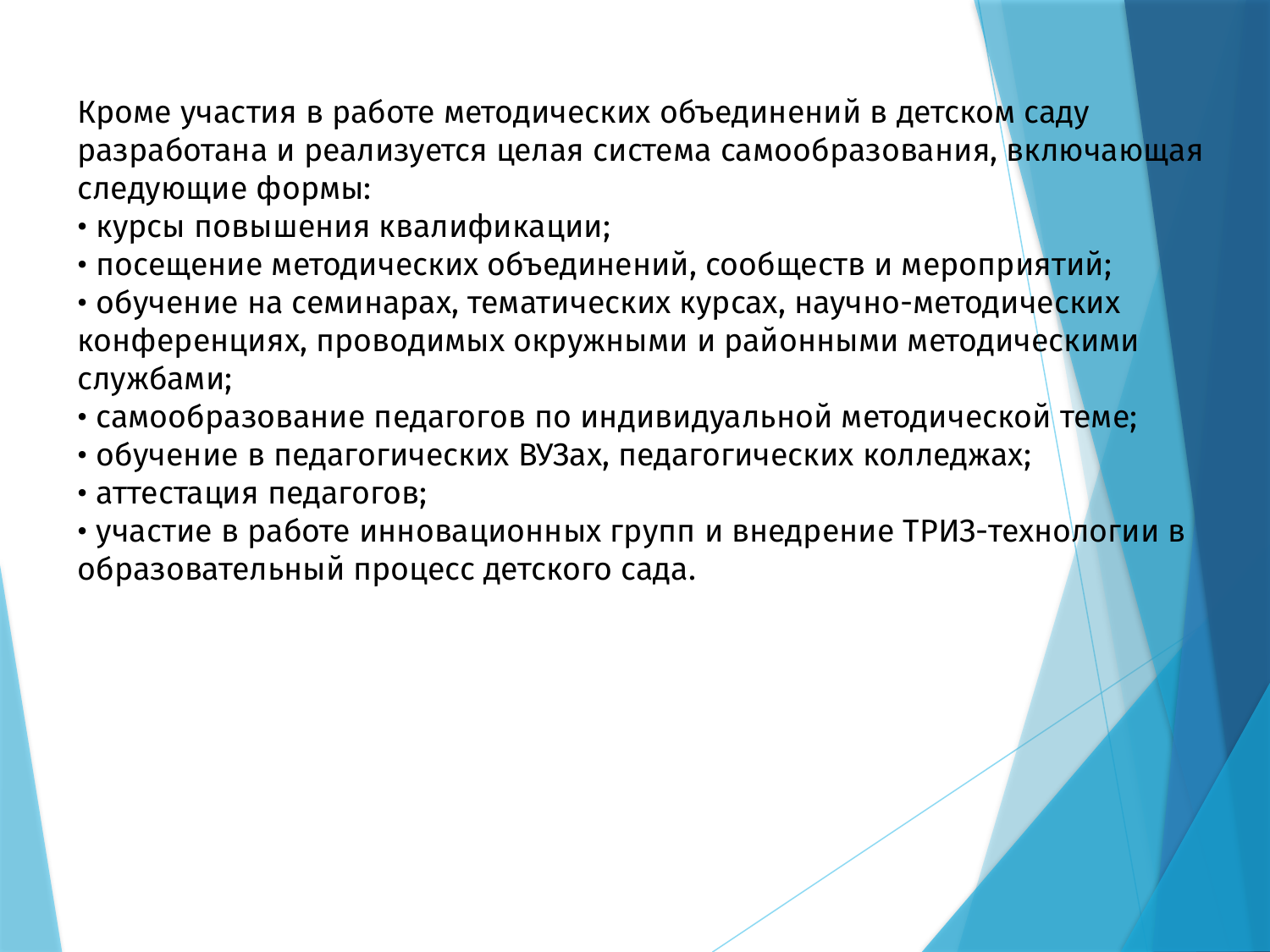

Кроме участия в работе методических объединений в детском саду разработана и реализуется целая система самообразования, включающая следующие формы:
• курсы повышения квалификации;
• посещение методических объединений, сообществ и мероприятий;
• обучение на семинарах, тематических курсах, научно-методических конференциях, проводимых окружными и районными методическими службами;
• самообразование педагогов по индивидуальной методической теме;
• обучение в педагогических ВУЗах, педагогических колледжах;
• аттестация педагогов;
• участие в работе инновационных групп и внедрение ТРИЗ-технологии в образовательный процесс детского сада.